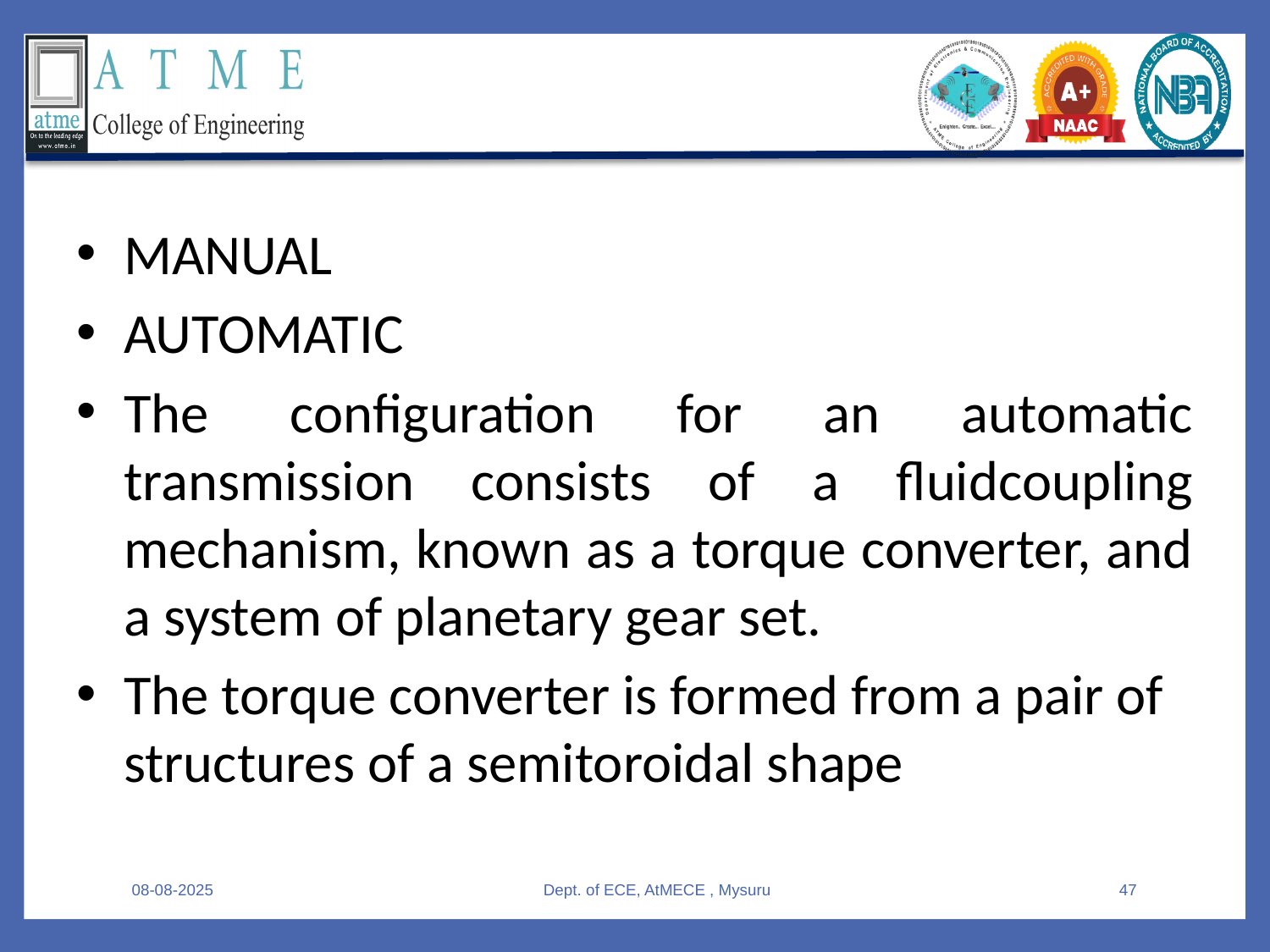

MANUAL
AUTOMATIC
The configuration for an automatic transmission consists of a fluidcoupling mechanism, known as a torque converter, and a system of planetary gear set.
The torque converter is formed from a pair of structures of a semitoroidal shape
08-08-2025
Dept. of ECE, AtMECE , Mysuru
47